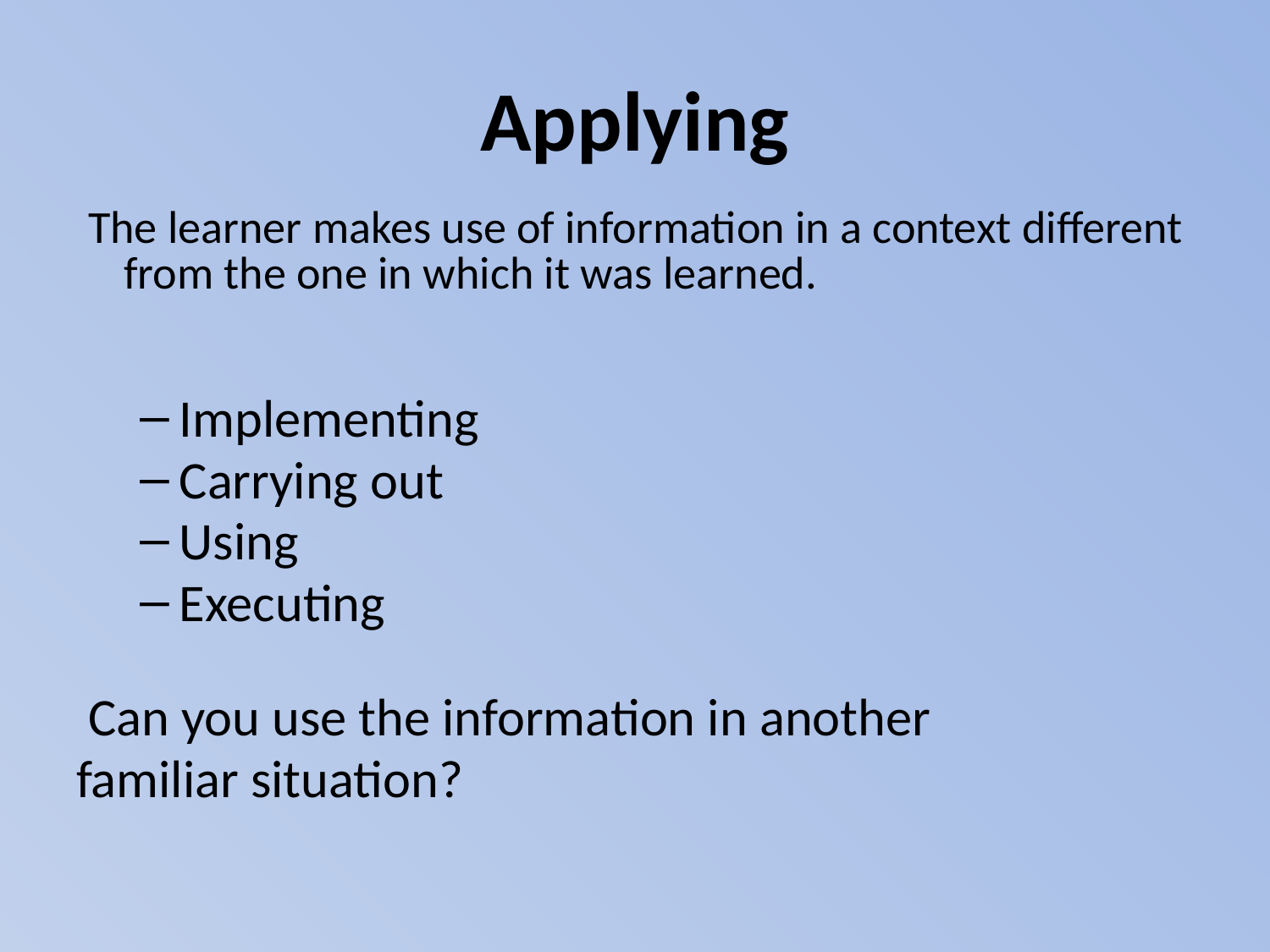

# Applying
 The learner makes use of information in a context different from the one in which it was learned.

Implementing
Carrying out
Using
Executing

 Can you use the information in another
familiar situation?